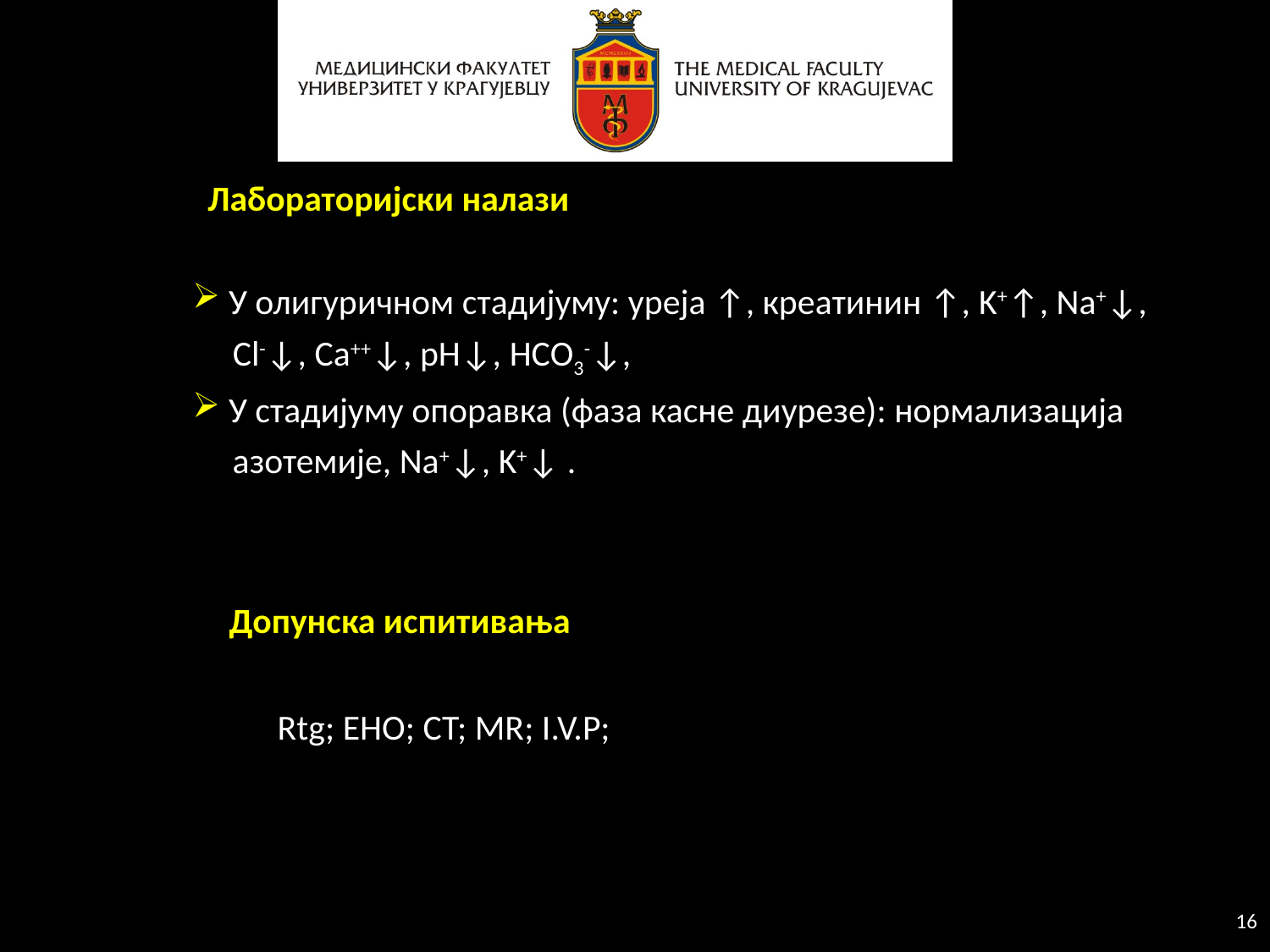

Лабораторијски налази
 У олигуричном стадијуму: уреја ↑, креатинин ↑, K+↑, Na+↓,
     Cl-↓, Ca++↓, pH↓, HCO3-↓,
 У стадијуму опоравка (фаза касне диурезе): нормализација
     азотемије, Na+↓, K+↓ .
Допунска испитивања
Rtg; EHO; CT; MR; I.V.P;
16